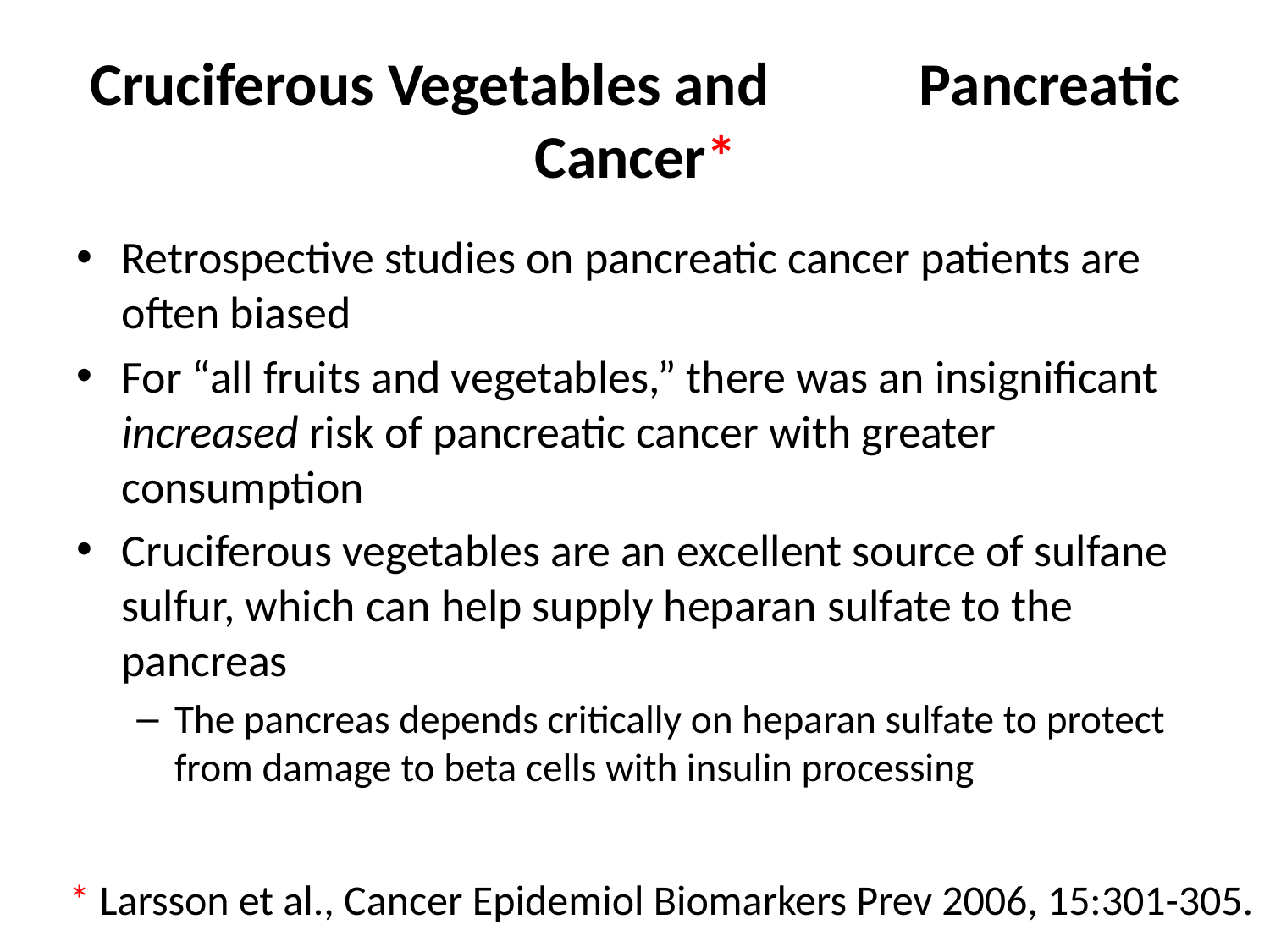

# Cruciferous Vegetables and           Pancreatic Cancer*
Retrospective studies on pancreatic cancer patients are often biased
For “all fruits and vegetables,” there was an insignificant increased risk of pancreatic cancer with greater consumption
Cruciferous vegetables are an excellent source of sulfane sulfur, which can help supply heparan sulfate to the pancreas
The pancreas depends critically on heparan sulfate to protect from damage to beta cells with insulin processing

* Larsson et al., Cancer Epidemiol Biomarkers Prev 2006, 15:301-305.